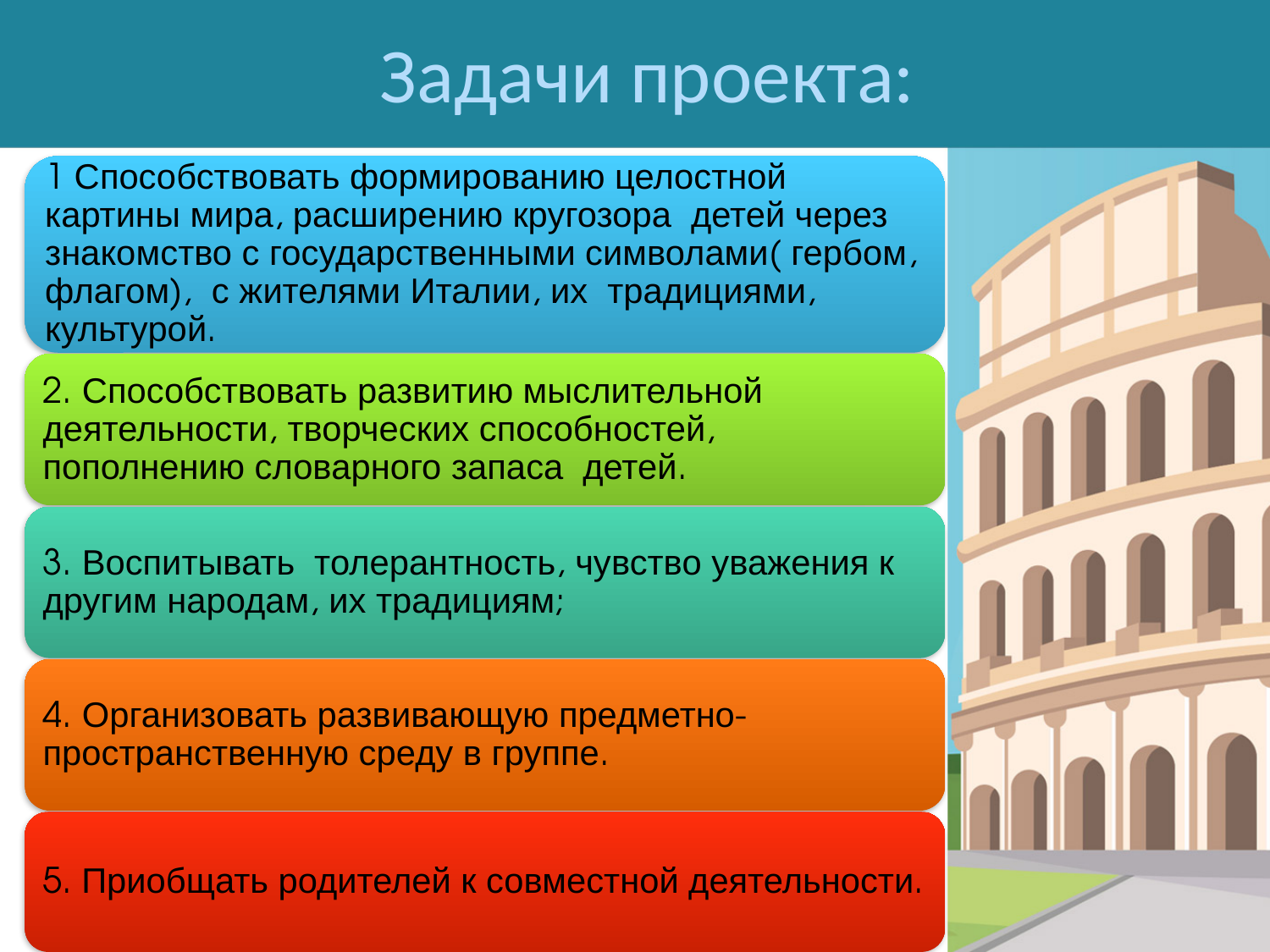

# Задачи проекта:
1 Способствовать формированию целостной картины мира, расширению кругозора  детей через знакомство с государственными символами( гербом, флагом),  с жителями Италии, их  традициями, культурой.
2. Способствовать развитию мыслительной деятельности, творческих способностей, пополнению словарного запаса  детей.
3. Воспитывать  толерантность, чувство уважения к другим народам, их традициям;
4. Организовать развивающую предметно-пространственную среду в группе.
5. Приобщать родителей к совместной деятельности.